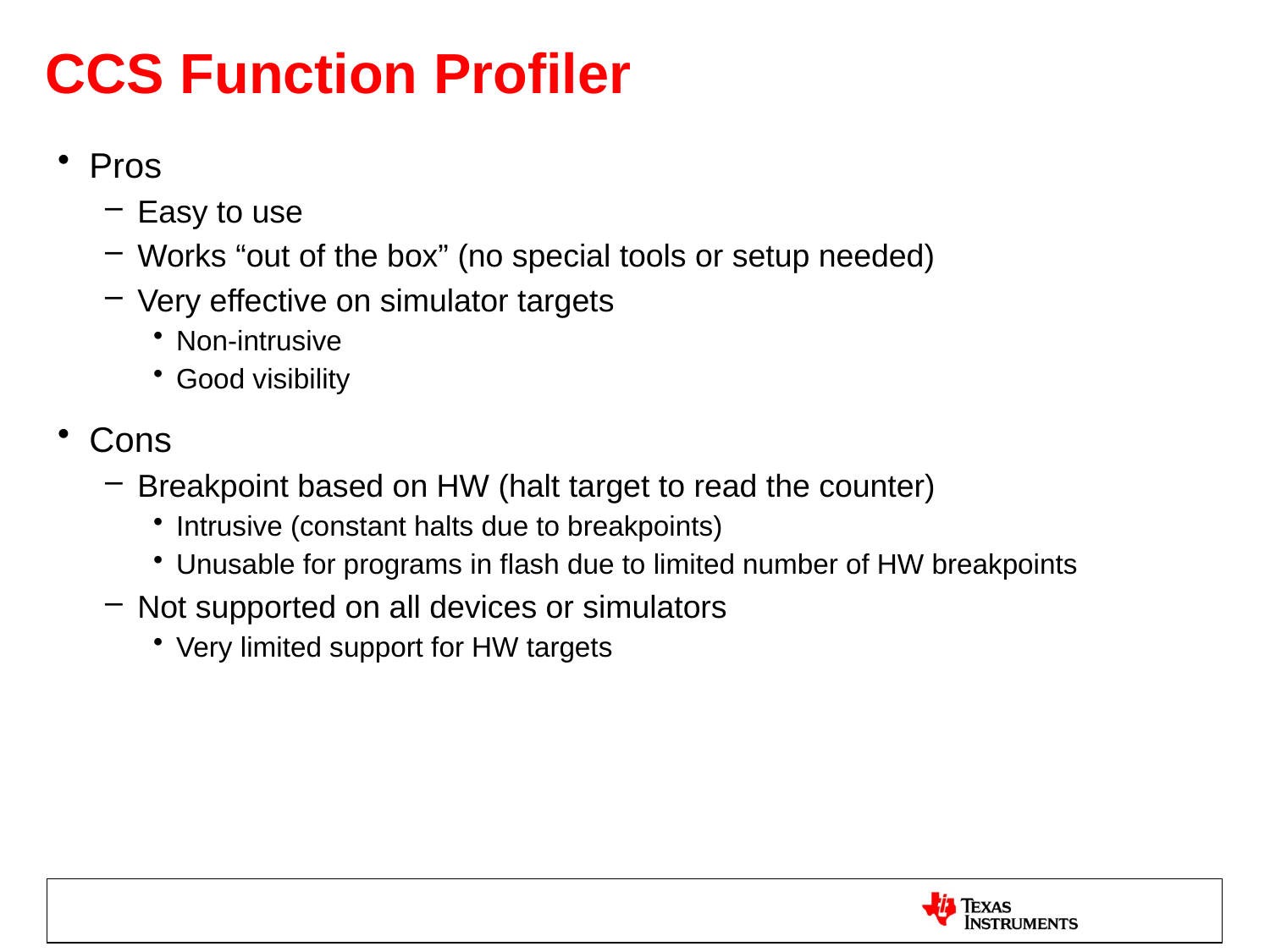

# CCS Function Profiler
Pros
Easy to use
Works “out of the box” (no special tools or setup needed)
Very effective on simulator targets
Non-intrusive
Good visibility
Cons
Breakpoint based on HW (halt target to read the counter)
Intrusive (constant halts due to breakpoints)
Unusable for programs in flash due to limited number of HW breakpoints
Not supported on all devices or simulators
Very limited support for HW targets